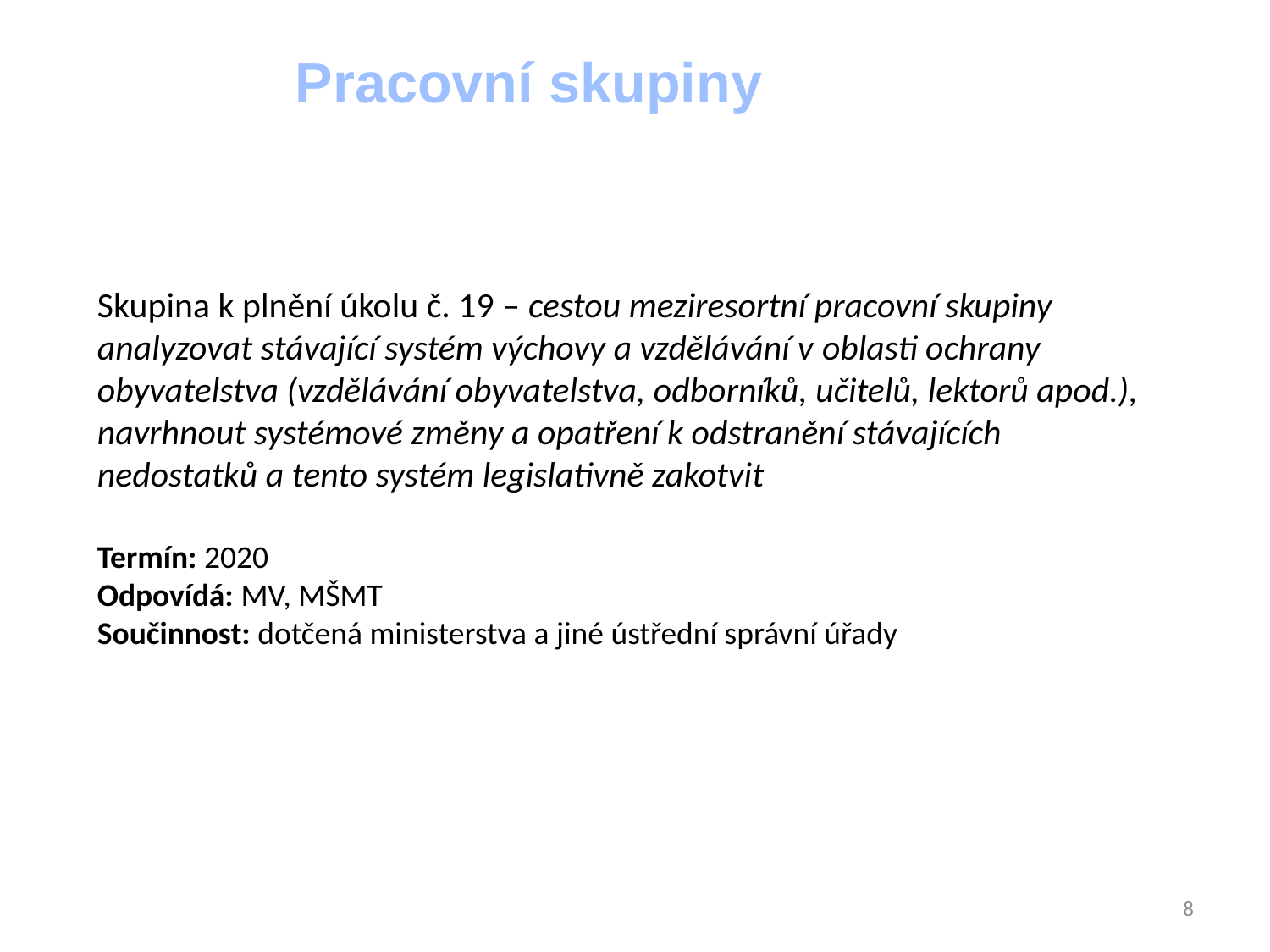

Pracovní skupiny
Skupina k plnění úkolu č. 19 – cestou meziresortní pracovní skupiny analyzovat stávající systém výchovy a vzdělávání v oblasti ochrany obyvatelstva (vzdělávání obyvatelstva, odborníků, učitelů, lektorů apod.), navrhnout systémové změny a opatření k odstranění stávajících nedostatků a tento systém legislativně zakotvit

Termín: 2020
Odpovídá: MV, MŠMT
Součinnost: dotčená ministerstva a jiné ústřední správní úřady

8